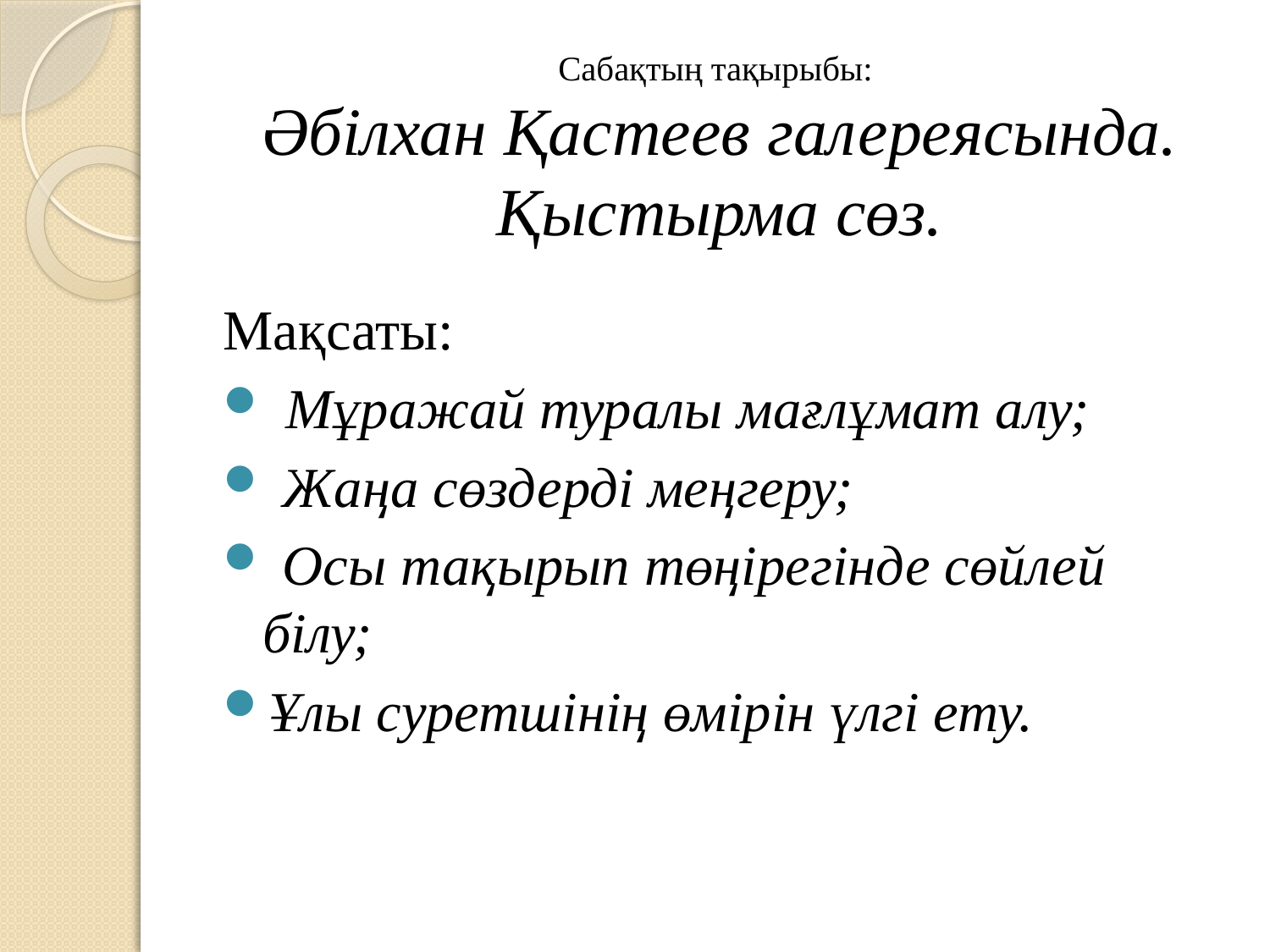

# Сабақтың тақырыбы: Әбілхан Қастеев галереясында. Қыстырма сөз.
Мақсаты:
 Мұражай туралы мағлұмат алу;
 Жаңа сөздерді меңгеру;
 Осы тақырып төңірегінде сөйлей білу;
Ұлы суретшінің өмірін үлгі ету.